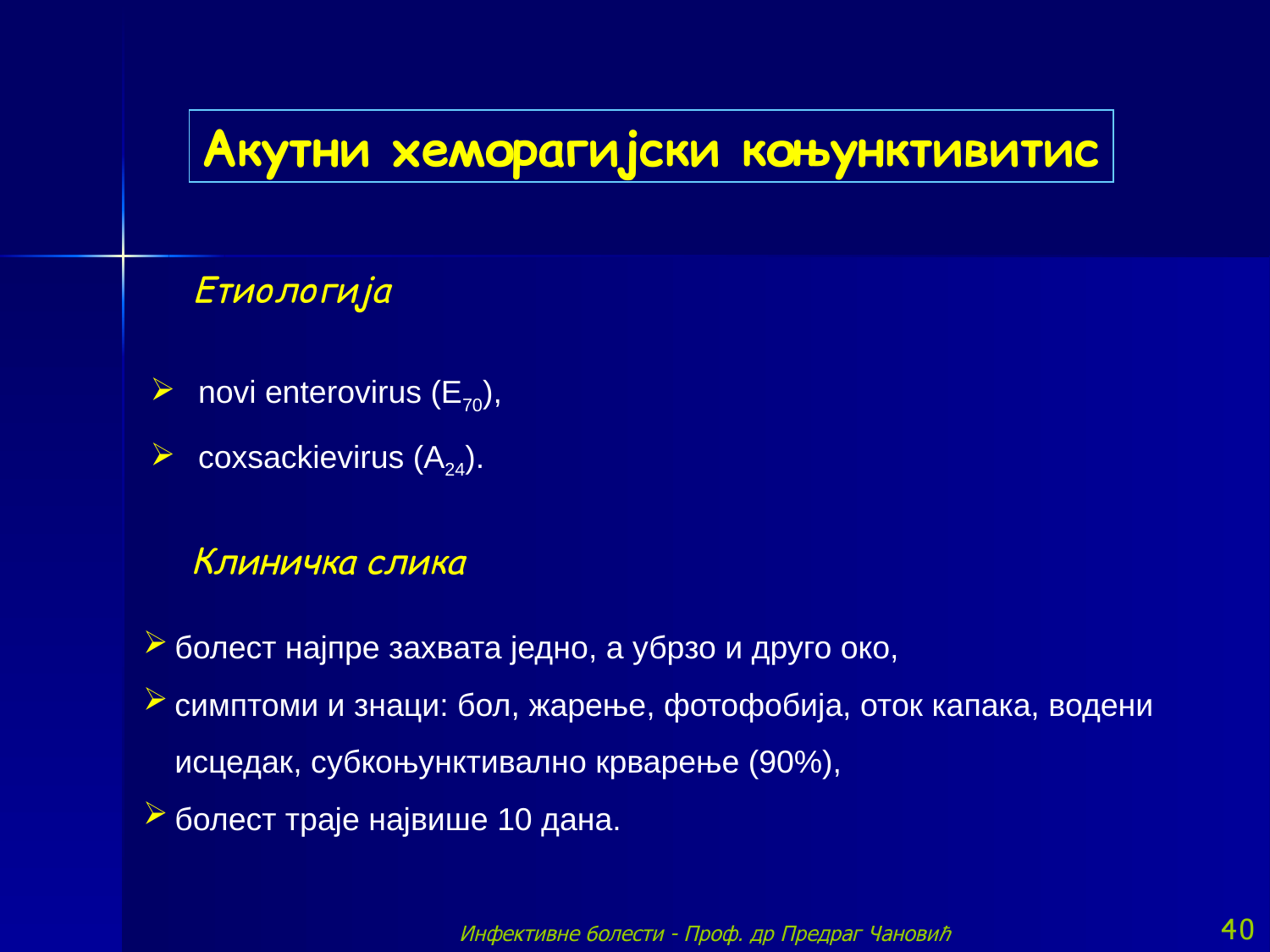

Акутни хеморагијски коњунктивитис
Етиологија
  novi enterovirus (E70),
  coxsackievirus (A24).
Клиничка слика
болест најпре захвата једно, а убрзо и друго око,
симптоми и знаци: бол, жарење, фотофобија, оток капака, водени исцедак, субкоњунктивално крварење (90%),
болест траје највише 10 дана.
Инфективне болести - Проф. др Предраг Чановић
40